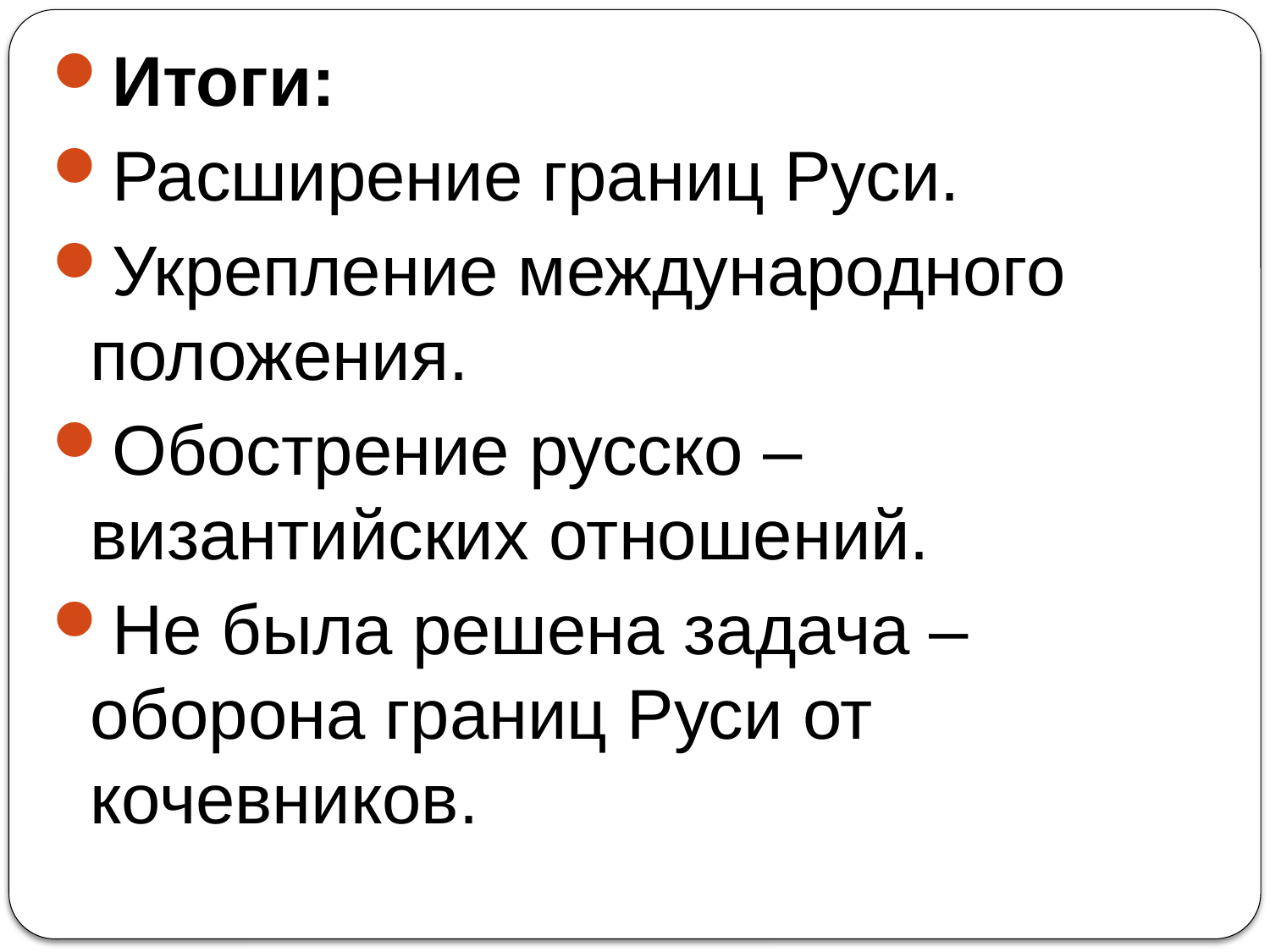

Итоги:
Расширение границ Руси.
Укрепление международного положения.
Обострение русско – византийских отношений.
Не была решена задача – оборона границ Руси от кочевников.